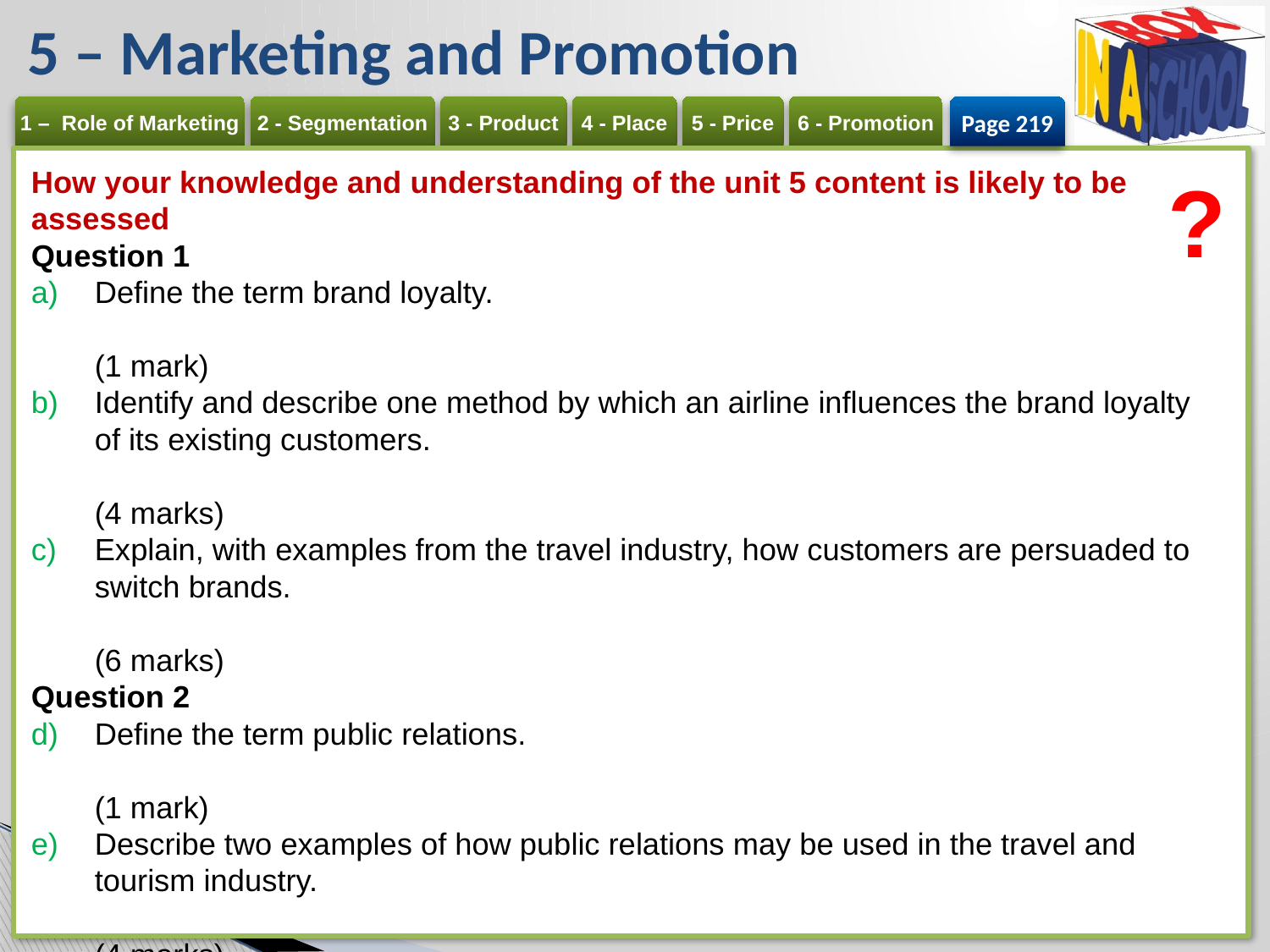

# 5 – Marketing and Promotion
Page 219
How your knowledge and understanding of the unit 5 content is likely to be assessed
Question 1
Define the term brand loyalty. 	(1 mark)
Identify and describe one method by which an airline influences the brand loyalty of its existing customers. 	(4 marks)
Explain, with examples from the travel industry, how customers are persuaded to switch brands. 	(6 marks)
Question 2
Define the term public relations. 	(1 mark)
Describe two examples of how public relations may be used in the travel and tourism industry. 	(4 marks)
Discuss the advantages and disadvantages of the use of print and electronic media as forms of promotional material for the business tourism industry. 	(9 marks)
Question 3
Explain the difference between primary and secondary research. 	(2 marks)
Give three reasons why it is important for tourism authorities such as the Ministry of Tourism in X country to use SWOT analysis. 	(6 marks)
Discuss how the Ministry of Tourism might use the marketing mix to maximise tourism spending. 	(9 marks)
?